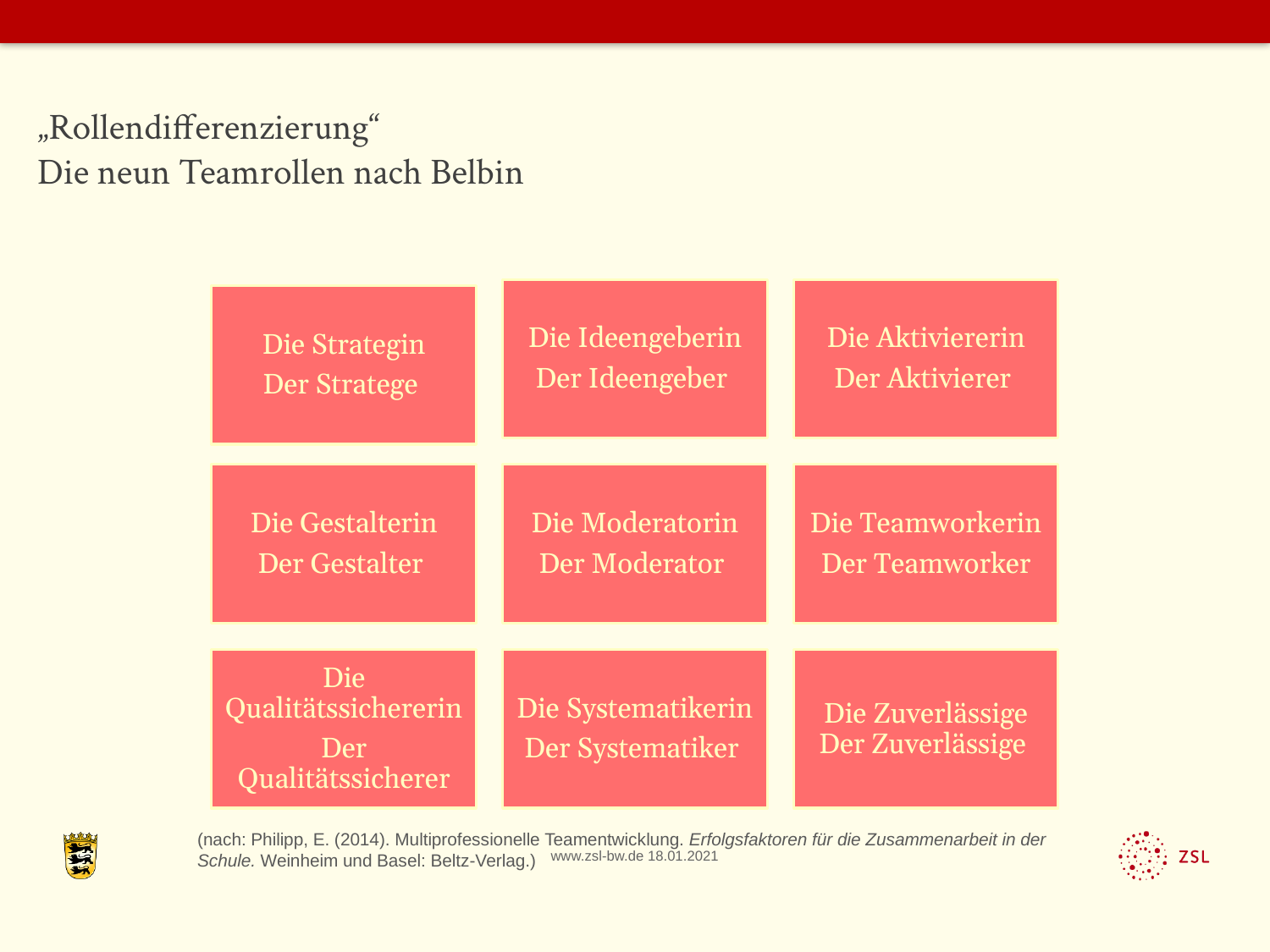

# „Rollendifferenzierung“ Die neun Teamrollen nach Belbin
Die Strategin
Der Stratege
Die Ideengeberin
Der Ideengeber
Die Aktiviererin
Der Aktivierer
Die Gestalterin
Der Gestalter
Die Moderatorin
Der Moderator
Die Teamworkerin
Der Teamworker
Die Qualitätssichererin
Der Qualitätssicherer
Die Systematikerin
Der Systematiker
Die Zuverlässige Der Zuverlässige
(nach: Philipp, E. (2014). Multiprofessionelle Teamentwicklung. Erfolgsfaktoren für die Zusammenarbeit in der Schule. Weinheim und Basel: Beltz-Verlag.)